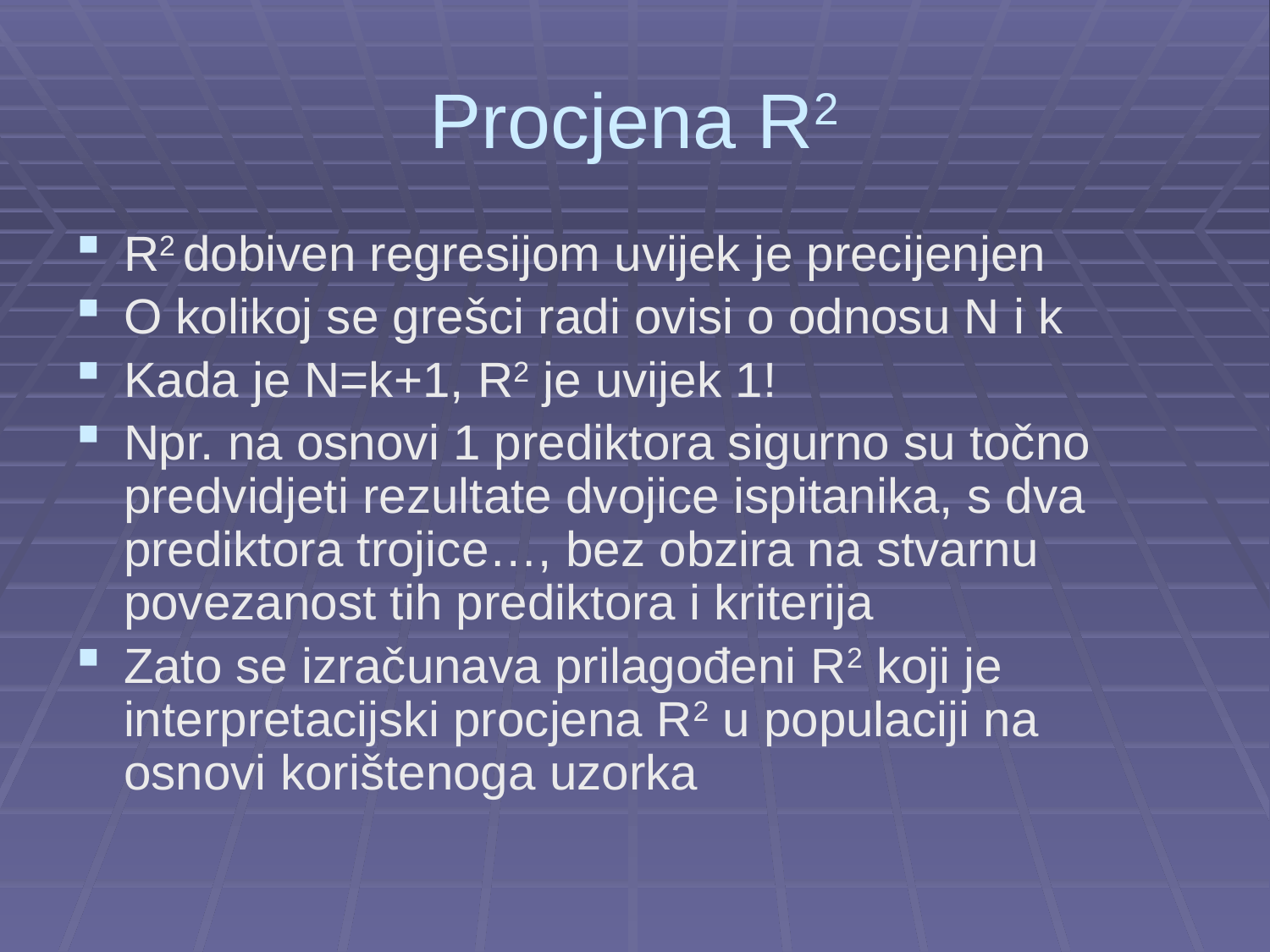

# Procjena R2
R2 dobiven regresijom uvijek je precijenjen
O kolikoj se grešci radi ovisi o odnosu N i k
Kada je N=k+1, R2 je uvijek 1!
Npr. na osnovi 1 prediktora sigurno su točno predvidjeti rezultate dvojice ispitanika, s dva prediktora trojice…, bez obzira na stvarnu povezanost tih prediktora i kriterija
Zato se izračunava prilagođeni R2 koji je interpretacijski procjena R2 u populaciji na osnovi korištenoga uzorka